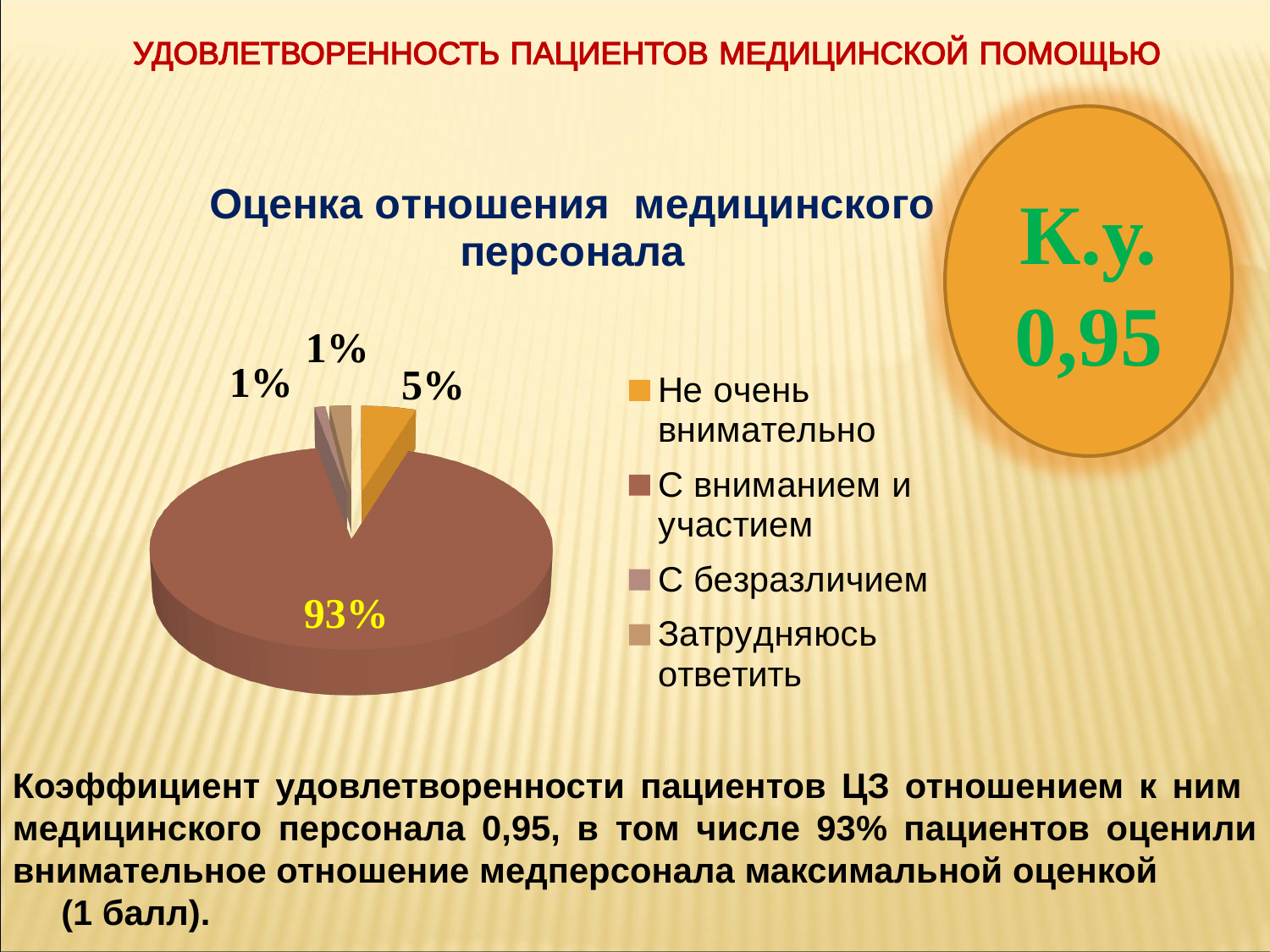

УДОВЛЕТВОРЕННОСТЬ ПАЦИЕНТОВ МЕДИЦИНСКОЙ ПОМОЩЬЮ
К.у.0,95

[unsupported chart]

Коэффициент удовлетворенности пациентов ЦЗ отношением к ним  медицинского персонала 0,95, в том числе 93% пациентов оценили внимательное отношение медперсонала максимальной оценкой                (1 балл).